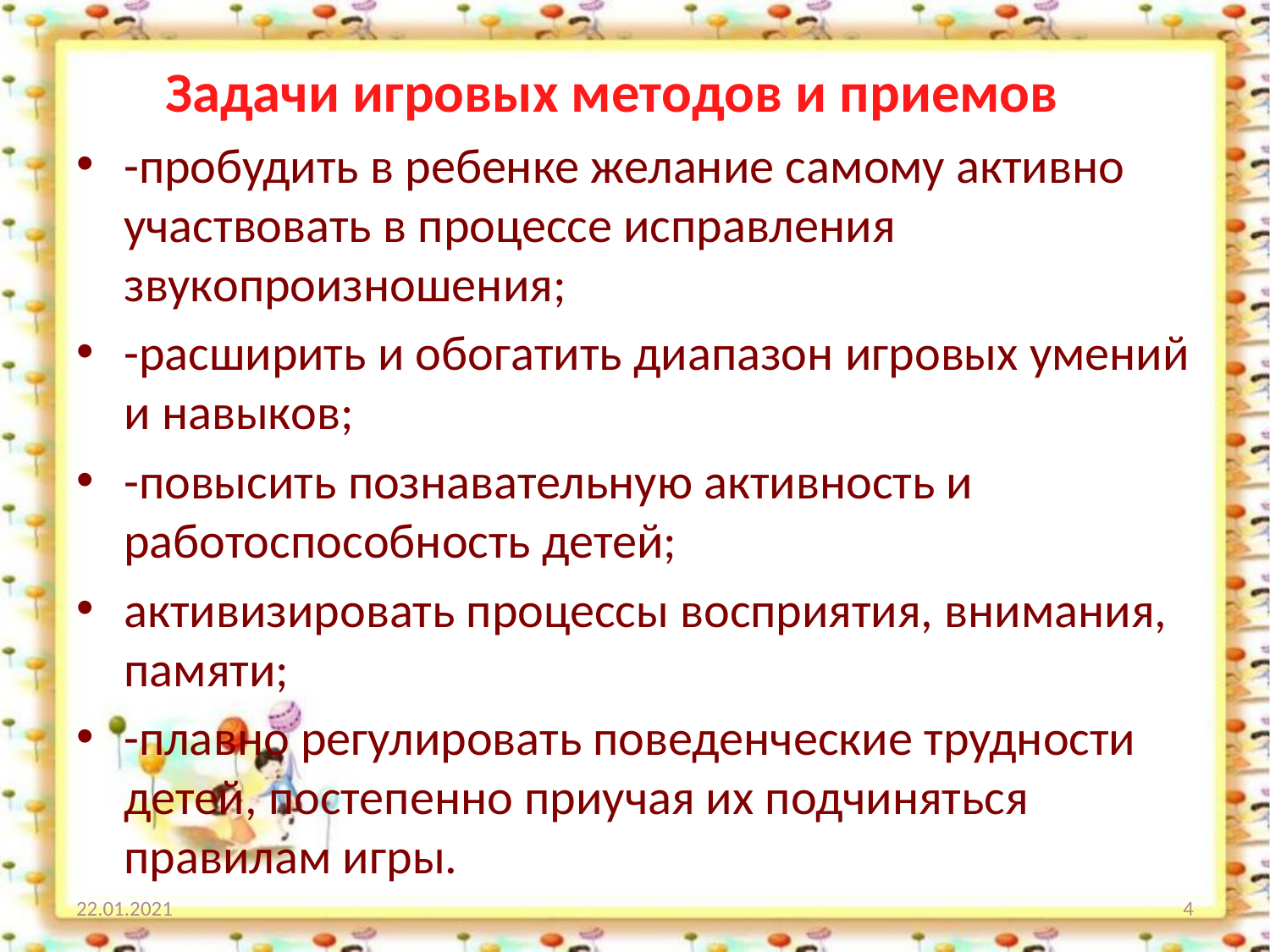

Задачи игровых методов и приемов
-пробудить в ребенке желание самому активно участвовать в процессе исправления звукопроизношения;
-расширить и обогатить диапазон игровых умений и навыков;
-повысить познавательную активность и работоспособность детей;
активизировать процессы восприятия, внимания, памяти;
-плавно регулировать поведенческие трудности детей, постепенно приучая их подчиняться правилам игры.
22.01.2021
4